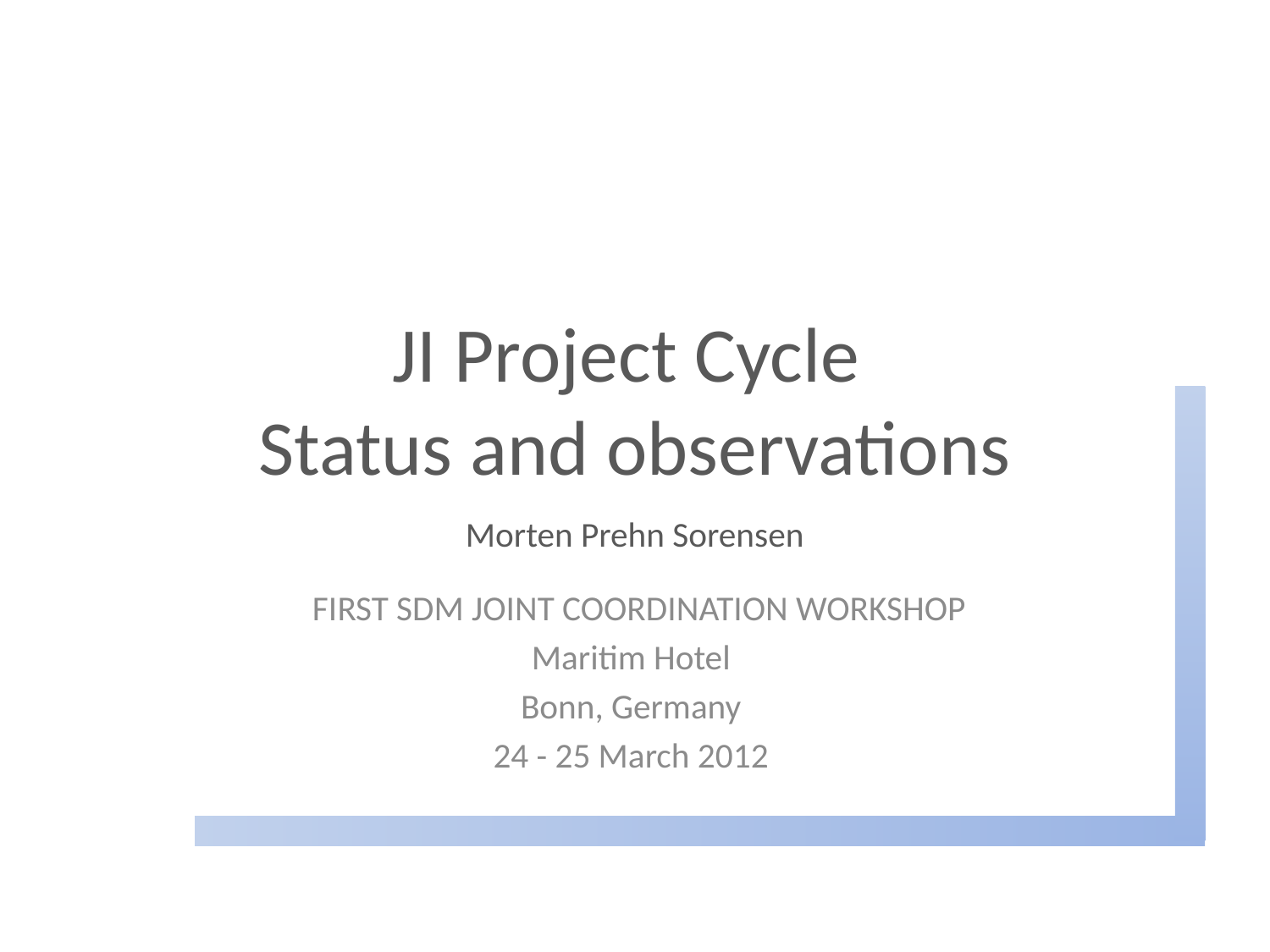

# JI Project Cycle Status and observations
Morten Prehn Sorensen

 FIRST SDM JOINT COORDINATION WORKSHOP
Maritim Hotel
Bonn, Germany
24 - 25 March 2012